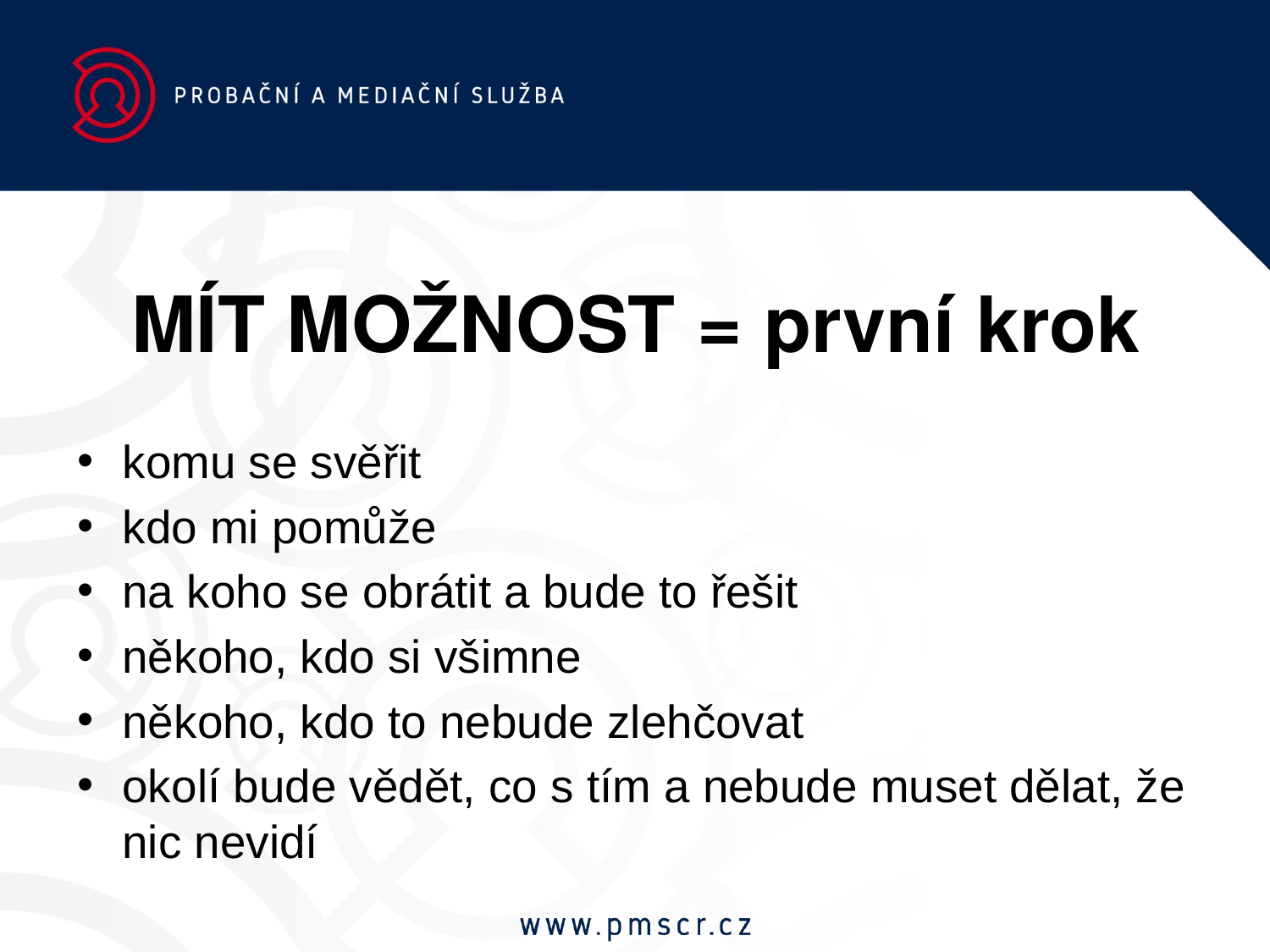

# MÍT MOŽNOST = první krok
komu se svěřit
kdo mi pomůže
na koho se obrátit a bude to řešit
někoho, kdo si všimne
někoho, kdo to nebude zlehčovat
okolí bude vědět, co s tím a nebude muset dělat, že nic nevidí